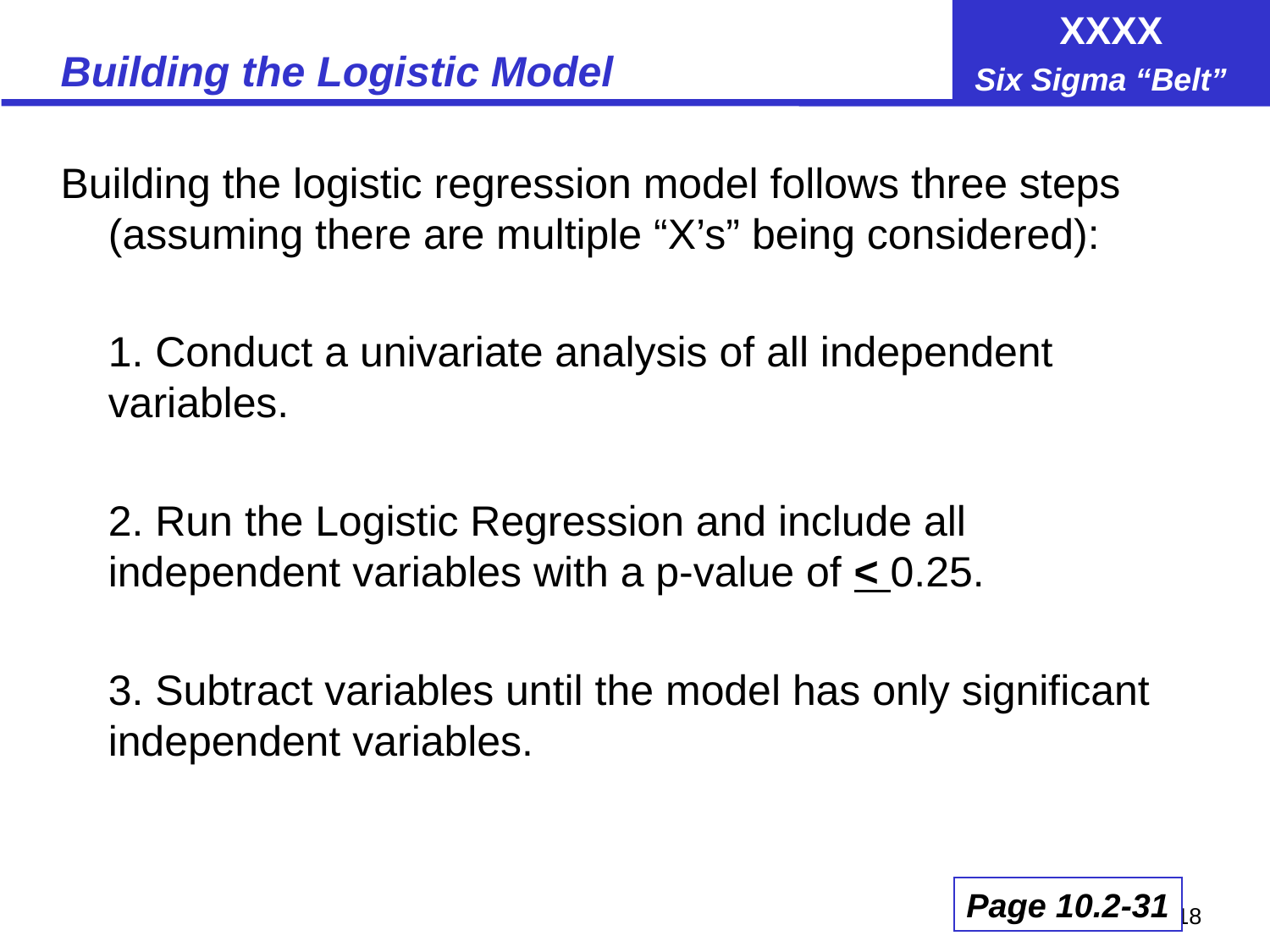

# Building the Logistic Model
Building the logistic regression model follows three steps (assuming there are multiple “X’s” being considered):

	1. Conduct a univariate analysis of all independent variables.

	2. Run the Logistic Regression and include all independent variables with a p-value of < 0.25.

	3. Subtract variables until the model has only significant independent variables.
Page 10.2-31